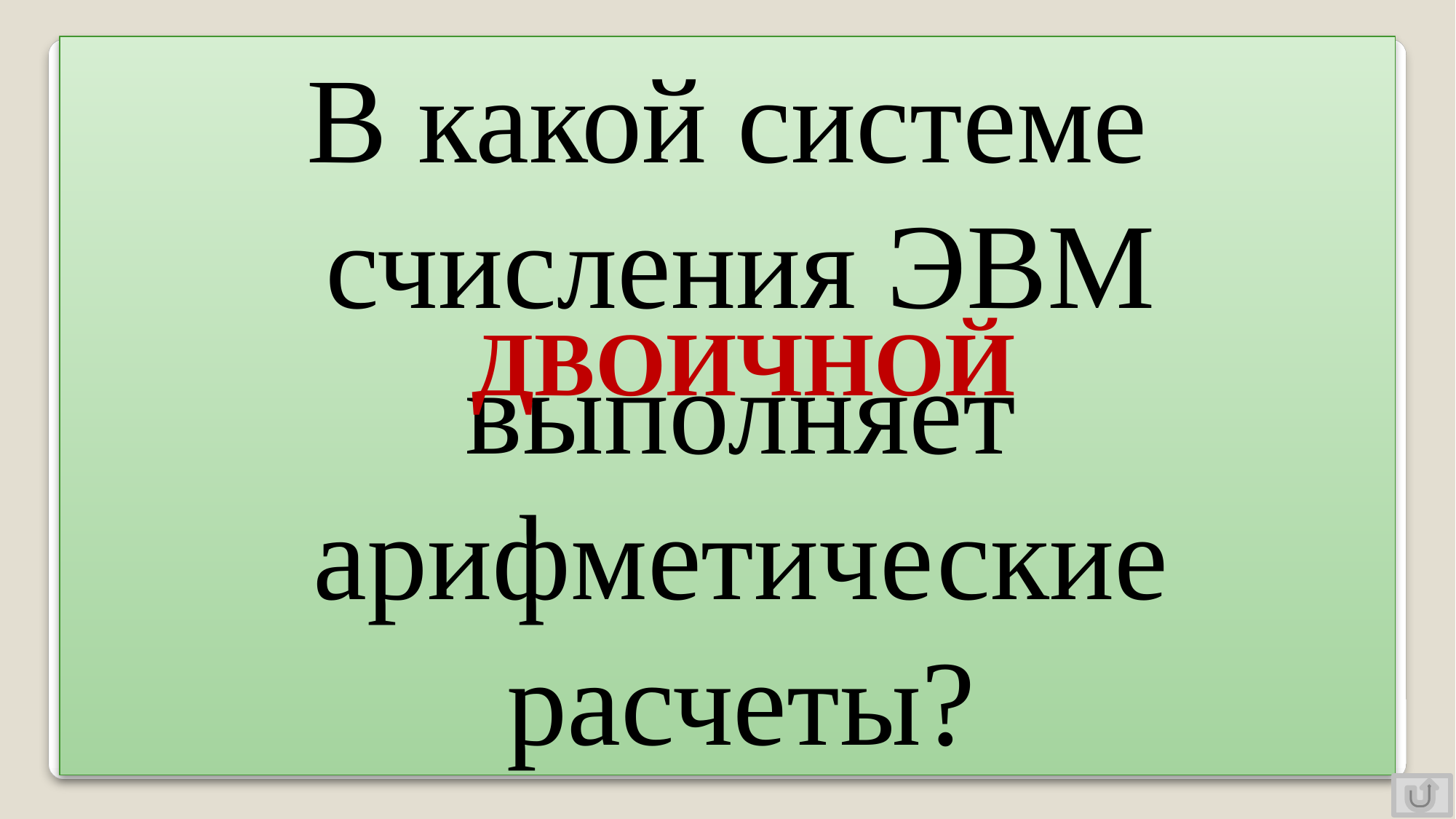

В какой системе счисления ЭВМ выполняет арифметические расчеты?
ДВОИЧНОЙ